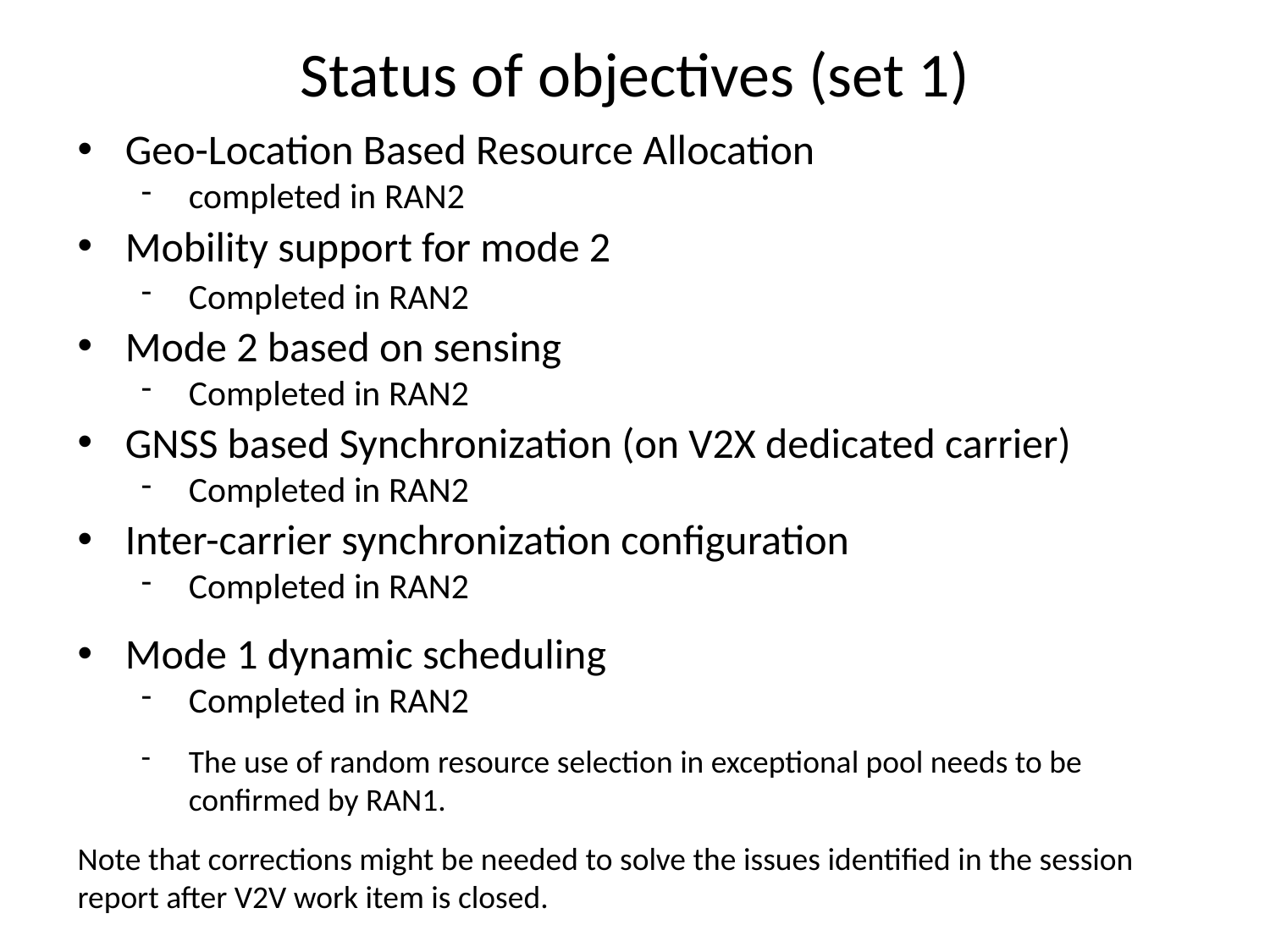

# Status of objectives (set 1)
Geo-Location Based Resource Allocation
completed in RAN2
Mobility support for mode 2
Completed in RAN2
Mode 2 based on sensing
Completed in RAN2
GNSS based Synchronization (on V2X dedicated carrier)
Completed in RAN2
Inter-carrier synchronization configuration
Completed in RAN2
Mode 1 dynamic scheduling
Completed in RAN2
The use of random resource selection in exceptional pool needs to be confirmed by RAN1.
Note that corrections might be needed to solve the issues identified in the session report after V2V work item is closed.